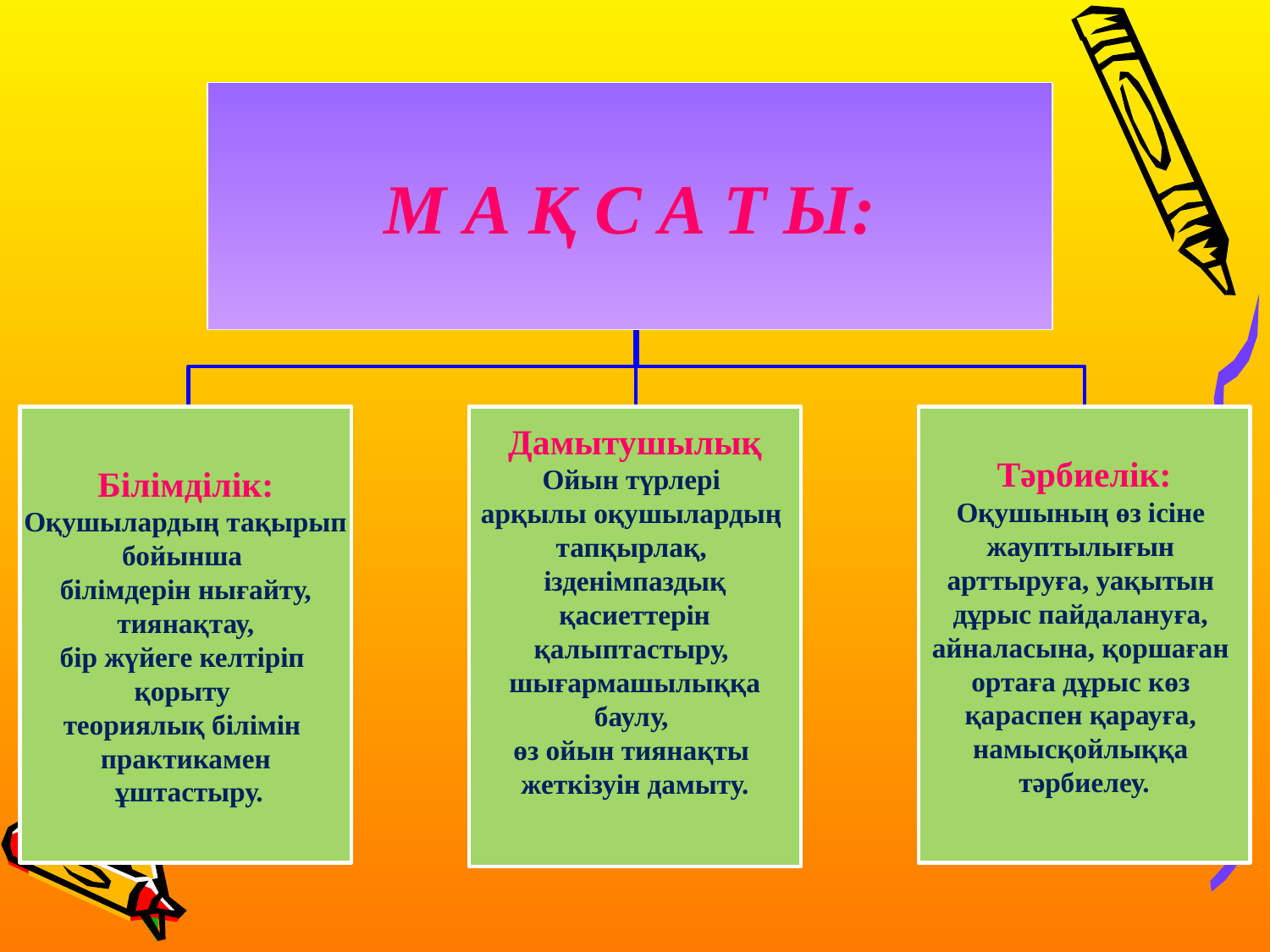

М А Қ С А Т Ы:

Білімділік:
Оқушылардың тақырып
бойынша
білімдерін нығайту,
 тиянақтау,
бір жүйеге келтіріп
қорыту
теориялық білімін
практикамен
 ұштастыру.

Дамытушылық
Ойын түрлері
арқылы оқушылардың
тапқырлақ,
ізденімпаздық
 қасиеттерін
қалыптастыру,
шығармашылыққа баулу,
өз ойын тиянақты
жеткізуін дамыту.

Тәрбиелік:
Оқушының өз ісіне
жауптылығын
арттыруға, уақытын
дұрыс пайдалануға,
айналасына, қоршаған
ортаға дұрыс көз
қараспен қарауға,
намысқойлыққа
тәрбиелеу.